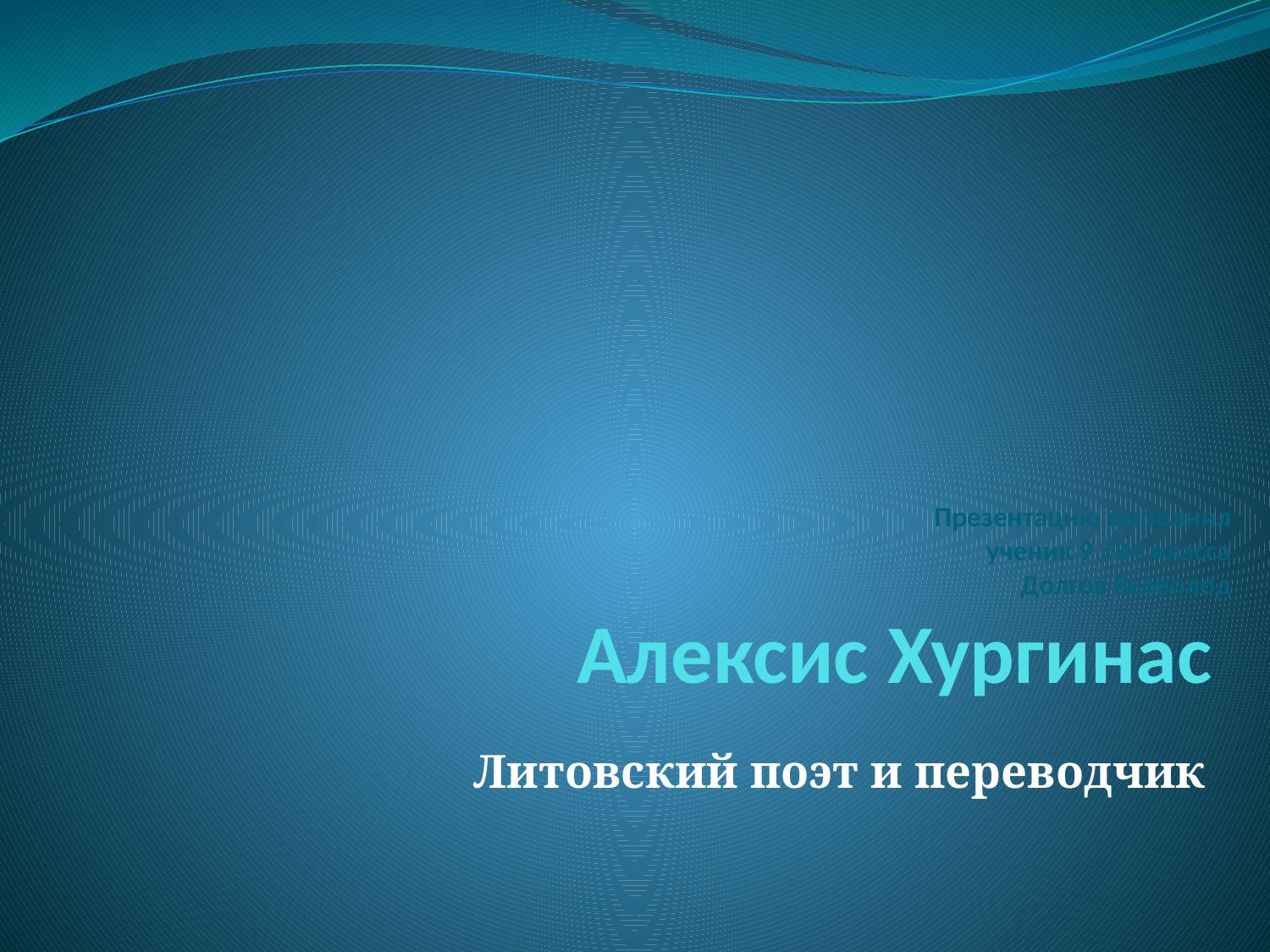

# Презентацию выполнил ученик 9 «Э» класса Долгов Всеволод Алексис Хургинас
Литовский поэт и переводчик